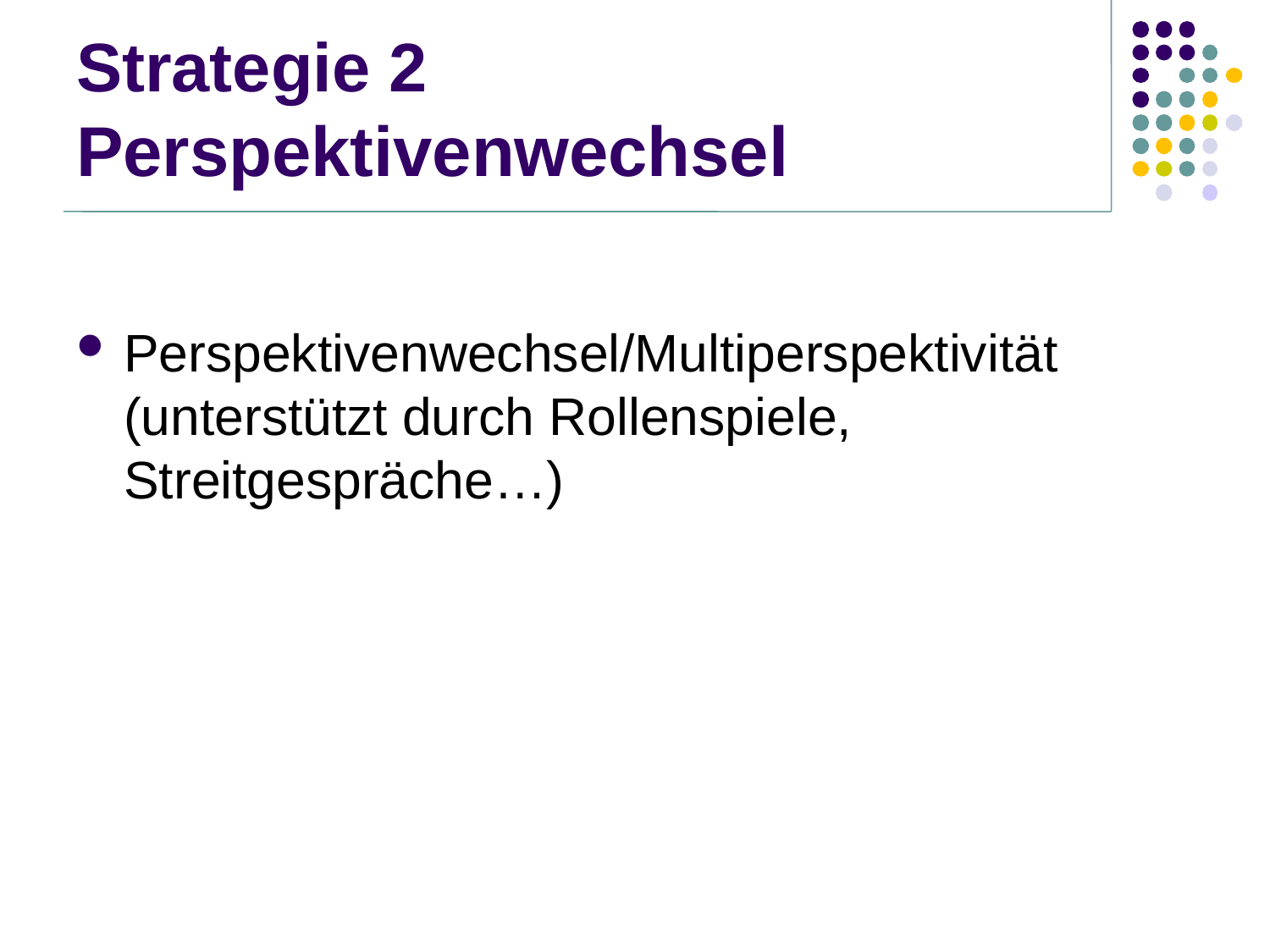

# Strategie 2 Perspektivenwechsel

Perspektivenwechsel/Multiperspektivität (unterstützt durch Rollenspiele, Streitgespräche…)